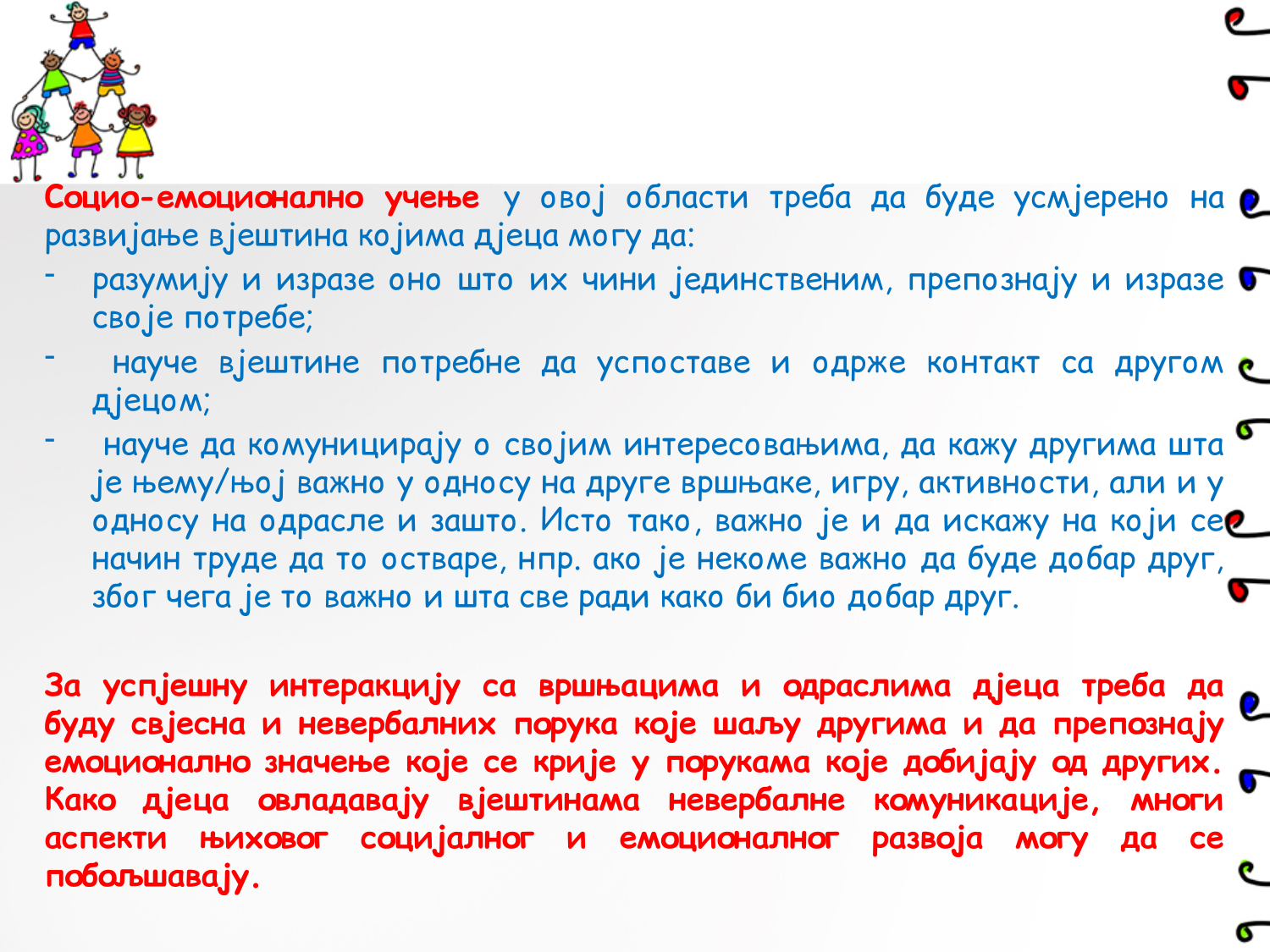

Социо-емоционално учење у овој области треба да буде усмјерено на развијање вјештина којима дјеца могу да:
разумију и изразе оно што их чини јединственим, препознају и изразе своје потребе;
 науче вјештине потребне да успоставе и одрже контакт са другом дјецом;
 науче да комуницирају о својим интересовањима, да кажу другима шта је њему/њој важно у односу на друге вршњаке, игру, активности, али и у односу на одрасле и зашто. Исто тако, важно је и да искажу на који се начин труде да то остваре, нпр. ако је некоме важно да буде добар друг, због чега је то важно и шта све ради како би био добар друг.

За успјешну интеракцију са вршњацима и одраслима дјеца треба да буду свјесна и невербалних порука које шаљу другима и да препознају емоционално значење које се крије у порукама које добијају од других. Како дјеца овладавају вјештинама невербалне комуникације, многи аспекти њиховог социјалног и емоционалног развоја могу да се побољшавају.